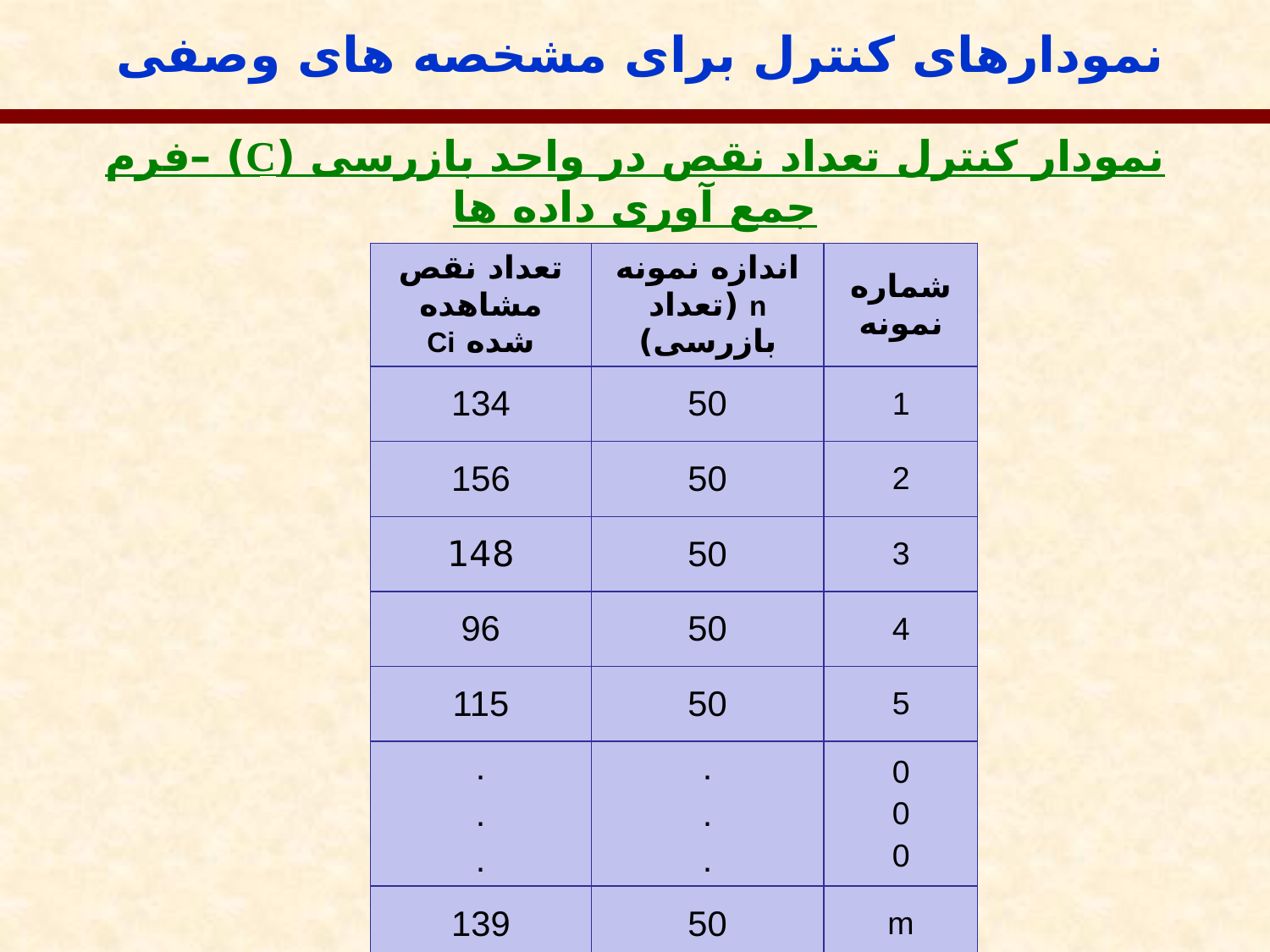

نمودارهای کنترل برای مشخصه های وصفی

نمودار کنترل تعداد نقص در واحد بازرسی (C) –فرم جمع آوری داده ها
| تعداد نقص مشاهده شده Ci | اندازه نمونه n (تعداد بازرسی) | شماره نمونه |
| --- | --- | --- |
| 134 | 50 | 1 |
| 156 | 50 | 2 |
| 148 | 50 | 3 |
| 96 | 50 | 4 |
| 115 | 50 | 5 |
| . . . | . . . | 0 0 0 |
| 139 | 50 | m |